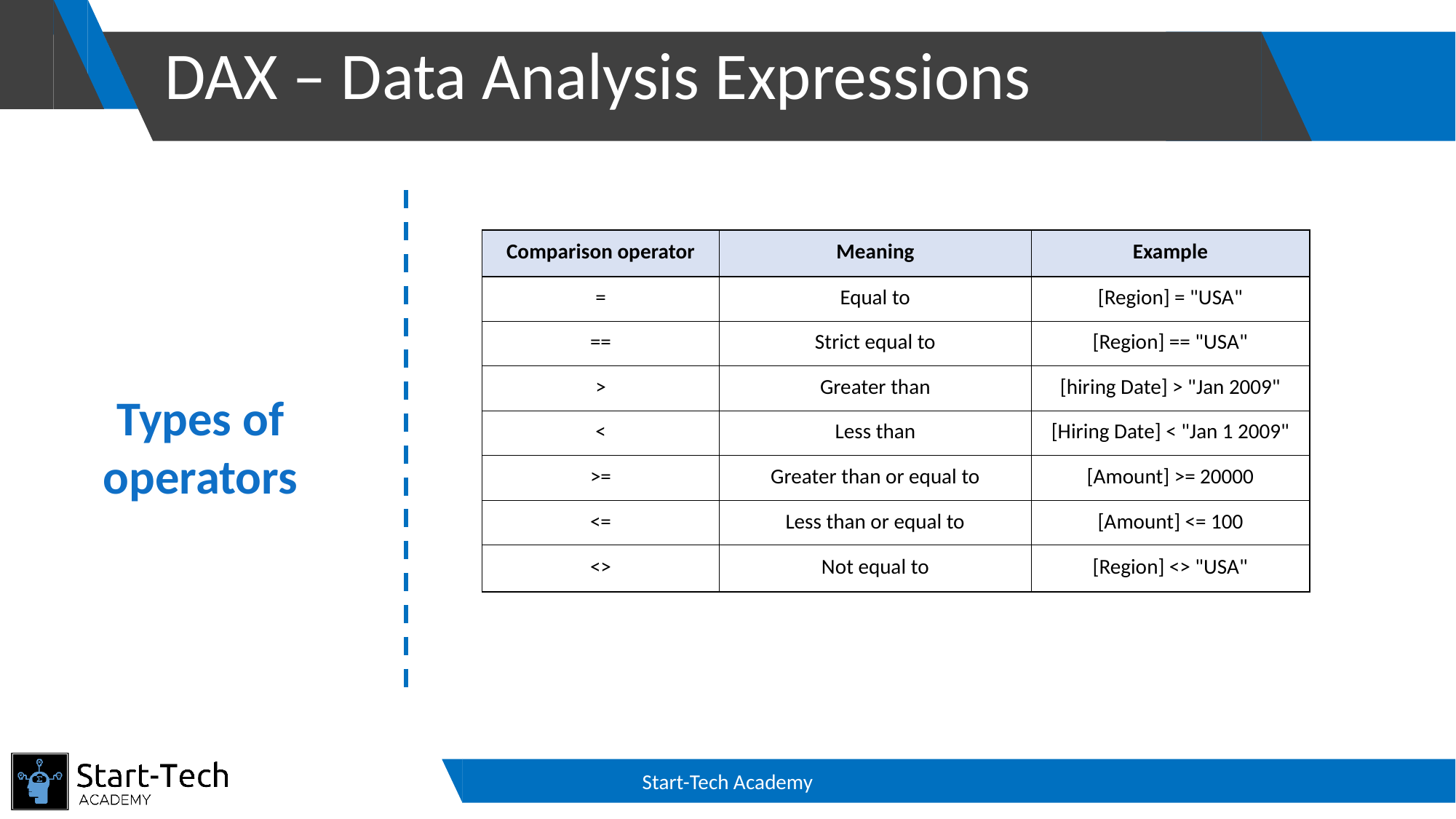

# DAX – Data Analysis Expressions
| Comparison operator | Meaning | Example |
| --- | --- | --- |
| = | Equal to | [Region] = "USA" |
| == | Strict equal to | [Region] == "USA" |
| > | Greater than | [hiring Date] > "Jan 2009" |
| < | Less than | [Hiring Date] < "Jan 1 2009" |
| >= | Greater than or equal to | [Amount] >= 20000 |
| <= | Less than or equal to | [Amount] <= 100 |
| <> | Not equal to | [Region] <> "USA" |
Types of operators
Start-Tech Academy